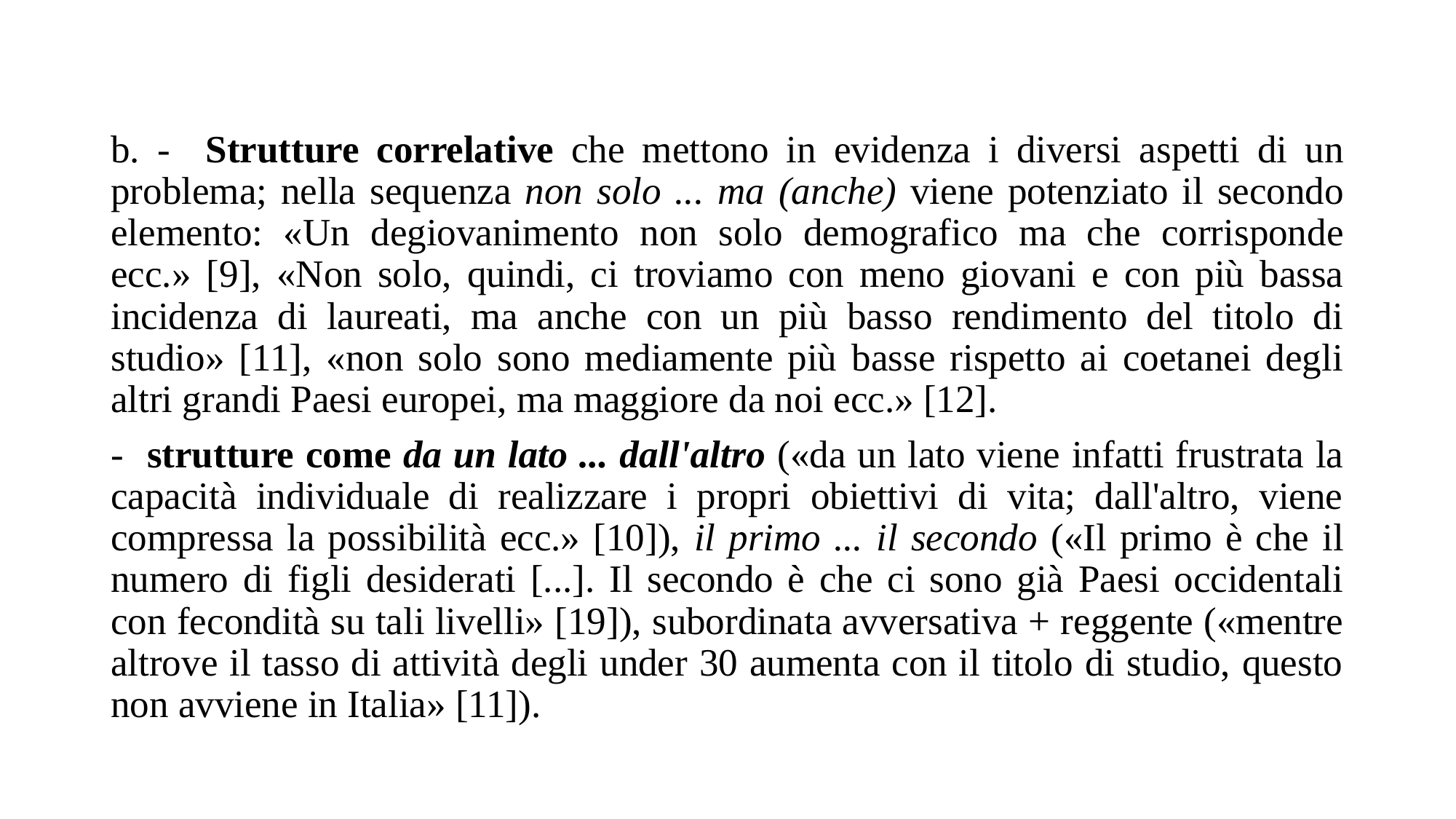

b. -  Strutture correlative che mettono in evidenza i diversi aspetti di un problema; nella sequenza non solo ... ma (anche) viene potenziato il secondo elemento: «Un degiovanimento non solo demografico ma che corrisponde ecc.» [9], «Non solo, quindi, ci troviamo con meno giovani e con più bassa incidenza di laureati, ma anche con un più basso rendimento del titolo di studio» [11], «non solo sono mediamente più basse rispetto ai coetanei degli altri grandi Paesi europei, ma maggiore da noi ecc.» [12].
-  strutture come da un lato ... dall'altro («da un lato viene infatti frustrata la capacità individuale di realizzare i propri obiettivi di vita; dall'altro, viene compressa la possibilità ecc.» [10]), il primo ... il secondo («Il primo è che il numero di figli desiderati [...]. Il secondo è che ci sono già Paesi occidentali con fecondità su tali livelli» [19]), subordinata avversativa + reggente («mentre altrove il tasso di attività degli under 30 aumenta con il titolo di studio, questo non avviene in Italia» [11]).